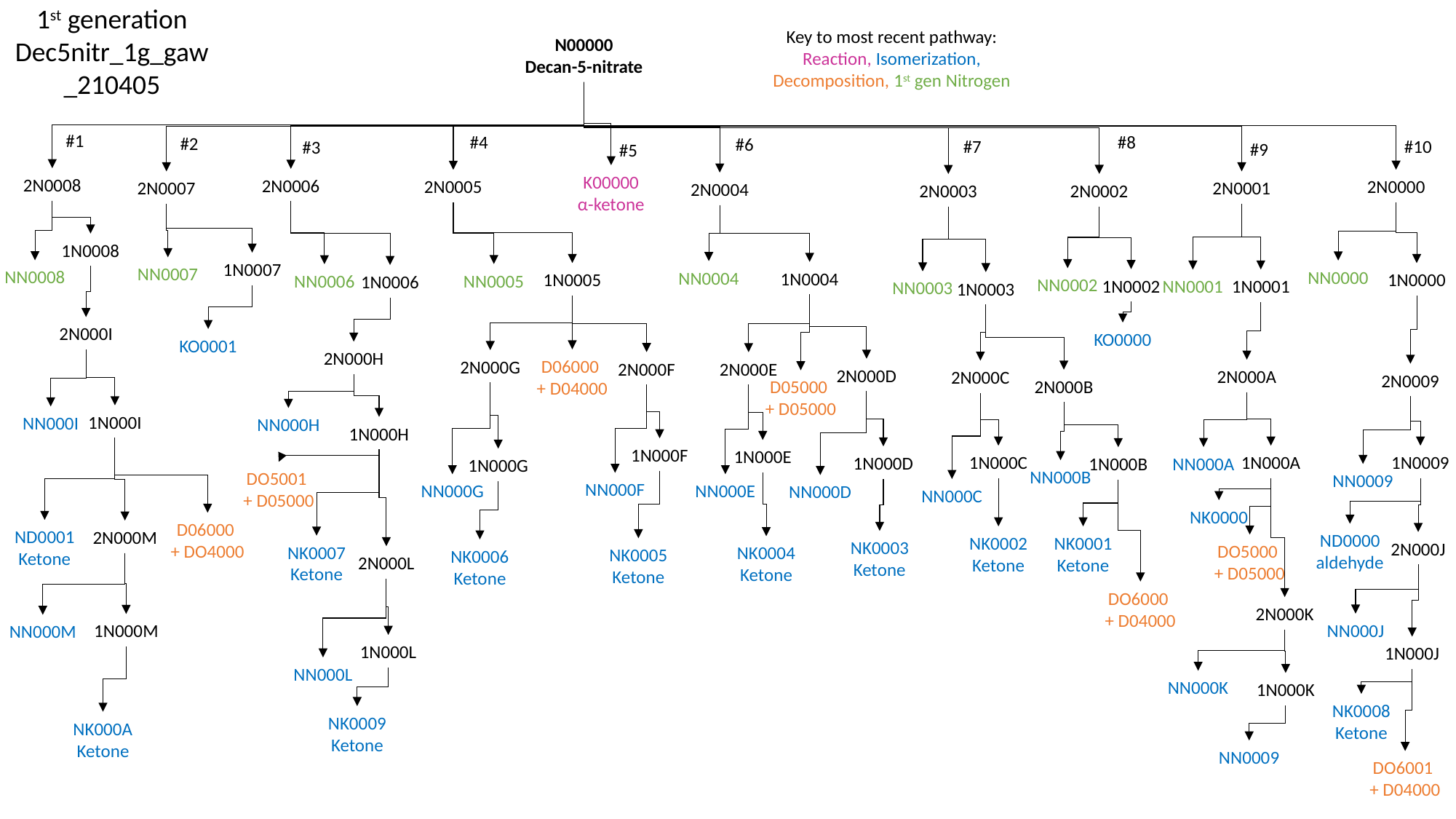

1st generation
Dec5nitr_1g_gaw_210405
Key to most recent pathway:
Reaction, Isomerization,
Decomposition, 1st gen Nitrogen
N00000
Decan-5-nitrate
#1
#8
#4
#2
#6
#7
#10
#3
#9
#5
K00000
α-ketone
2N0008
2N0006
2N0000
2N0005
2N0001
2N0007
2N0004
2N0002
2N0003
1N0008
1N0007
NN0007
NN0008
NN0000
NN0004
1N0004
1N0005
1N0000
NN0005
NN0006
1N0006
NN0002
1N0002
1N0001
NN0001
NN0003
1N0003
2N000I
KO0000
KO0001
2N000H
D06000
+ D04000
2N000G
2N000F
2N000E
2N000D
2N000A
2N000C
2N0009
2N000B
D05000
+ D05000
1N000I
NN000I
NN000H
1N000H
1N000F
1N000E
1N000C
1N000A
1N0009
1N000D
NN000A
1N000B
1N000G
NN000B
DO5001
+ D05000
NN0009
NN000F
NN000G
NN000E
NN000D
NN000C
NK0000
D06000
+ DO4000
ND0001
Ketone
2N000M
ND0000
aldehyde
NK0002
Ketone
NK0001
Ketone
NK0003
Ketone
2N000J
DO5000
+ D05000
NK0007
Ketone
NK0004
Ketone
NK0005
Ketone
NK0006
Ketone
2N000L
DO6000
+ D04000
2N000K
NN000J
1N000M
NN000M
1N000L
1N000J
NN000L
NN000K
1N000K
NK0008
Ketone
NK0009
Ketone
NK000A
Ketone
NN0009
DO6001
+ D04000